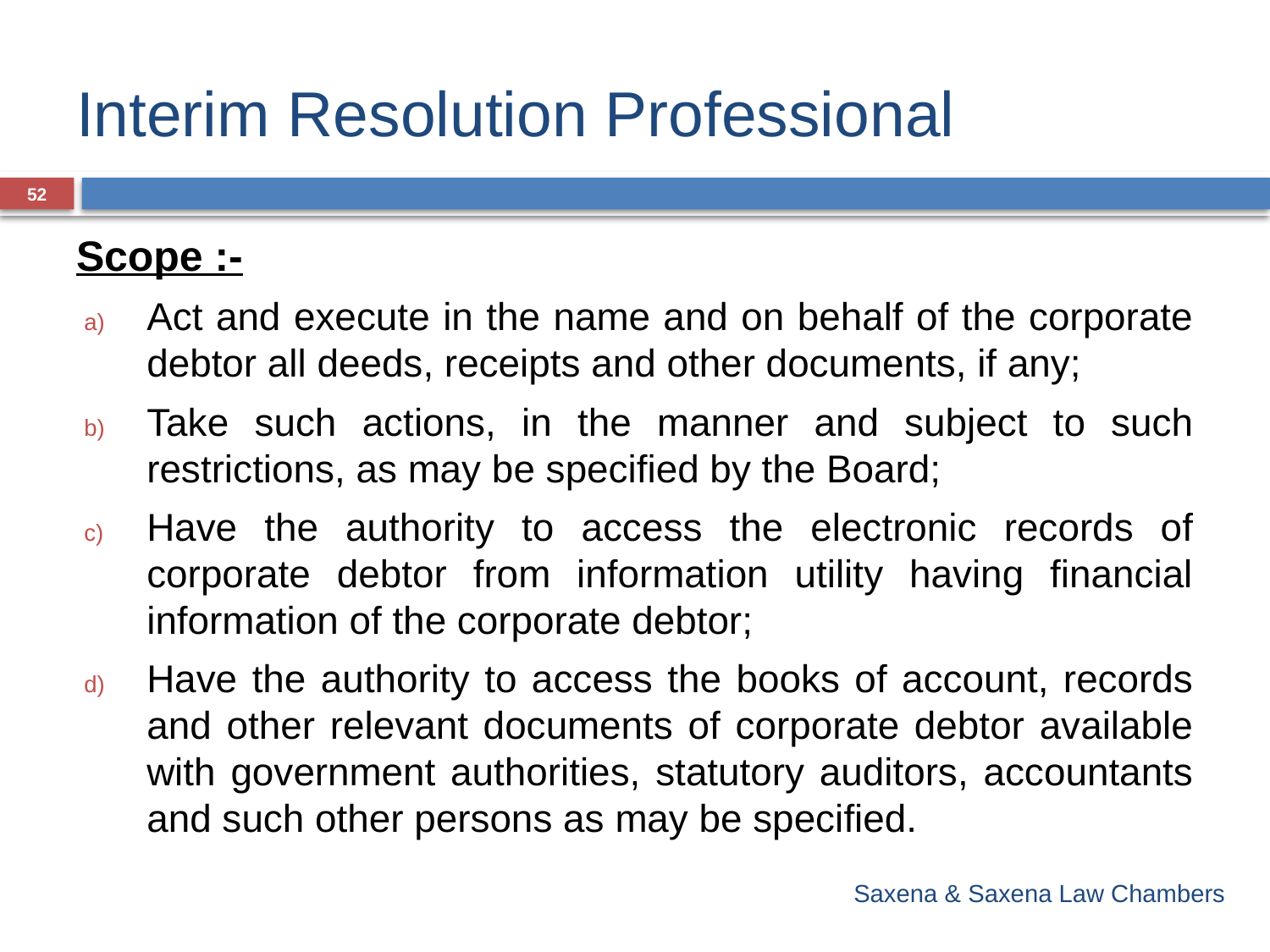

# Interim Resolution Professional
52
Scope :-
Act and execute in the name and on behalf of the corporate debtor all deeds, receipts and other documents, if any;
Take such actions, in the manner and subject to such restrictions, as may be specified by the Board;
Have the authority to access the electronic records of corporate debtor from information utility having financial information of the corporate debtor;
Have the authority to access the books of account, records and other relevant documents of corporate debtor available with government authorities, statutory auditors, accountants and such other persons as may be specified.

Saxena & Saxena Law Chambers